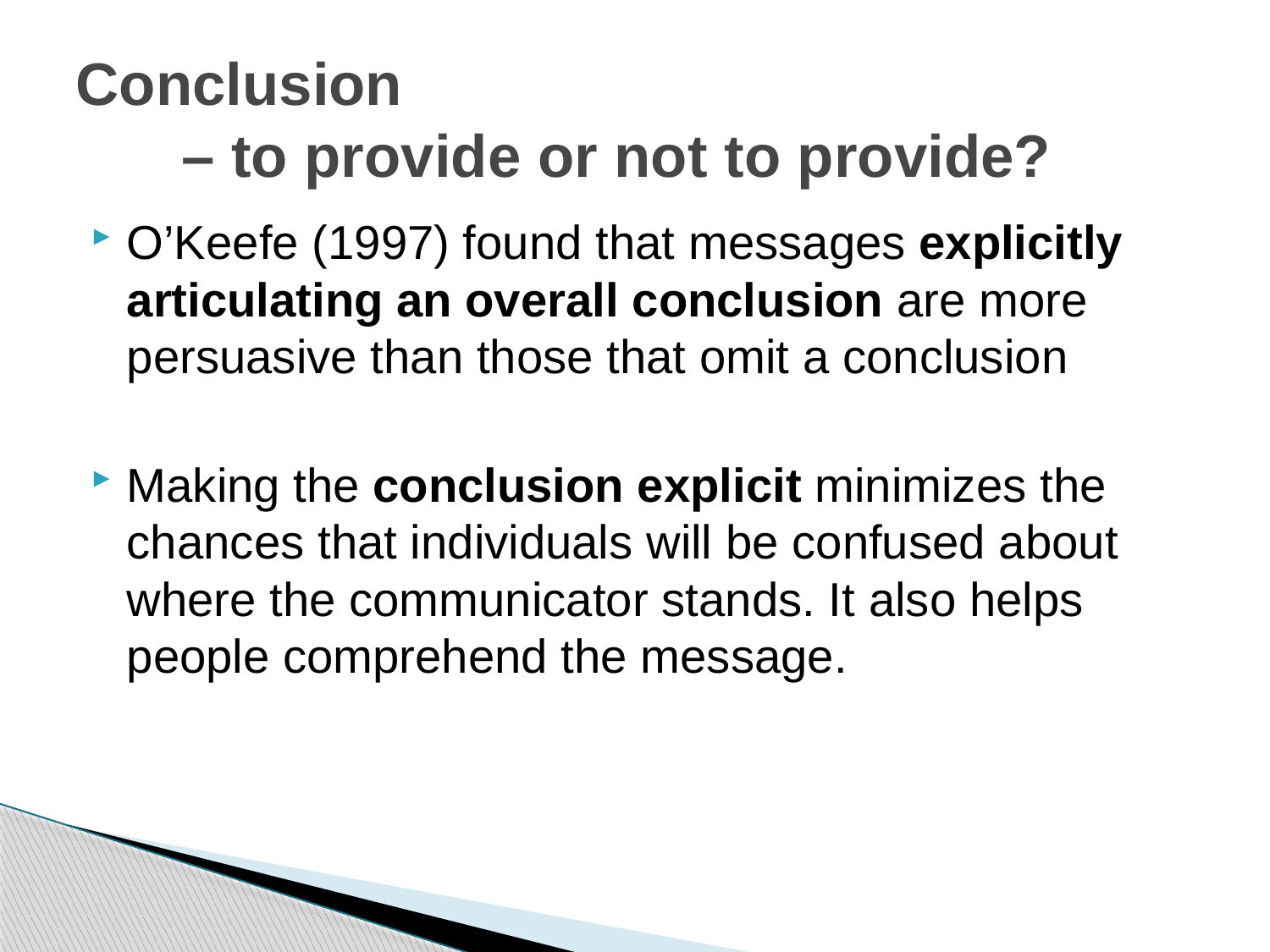

# Conclusion – to provide or not to provide?
O’Keefe (1997) found that messages explicitly articulating an overall conclusion are more persuasive than those that omit a conclusion

Making the conclusion explicit minimizes the chances that individuals will be confused about where the communicator stands. It also helps people comprehend the message.